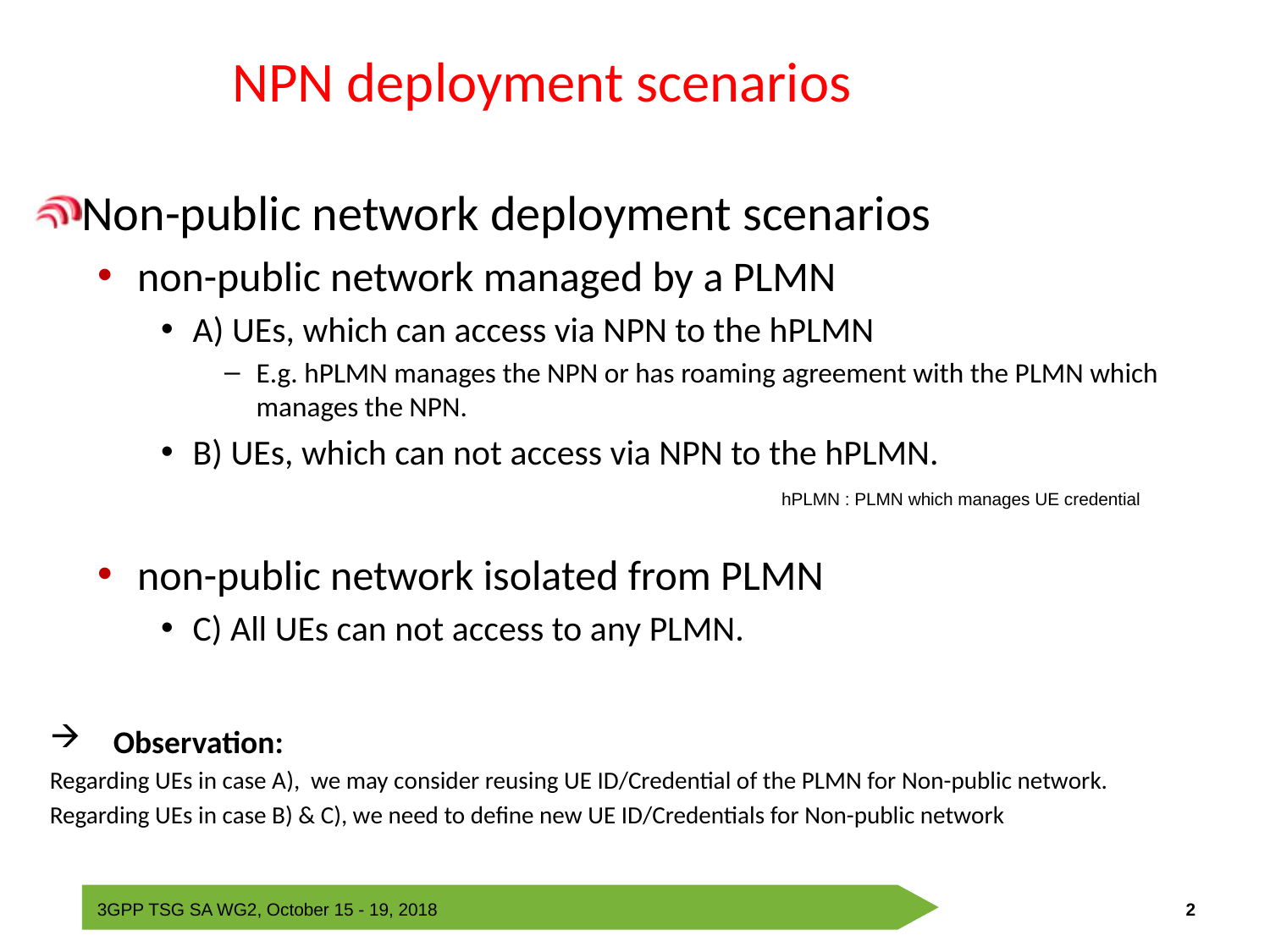

# NPN deployment scenarios
Non-public network deployment scenarios
non-public network managed by a PLMN
A) UEs, which can access via NPN to the hPLMN
E.g. hPLMN manages the NPN or has roaming agreement with the PLMN which manages the NPN.
B) UEs, which can not access via NPN to the hPLMN.

non-public network isolated from PLMN
C) All UEs can not access to any PLMN.

Observation:
Regarding UEs in case A),  we may consider reusing UE ID/Credential of the PLMN for Non-public network.
Regarding UEs in case B) & C), we need to define new UE ID/Credentials for Non-public network
hPLMN : PLMN which manages UE credential